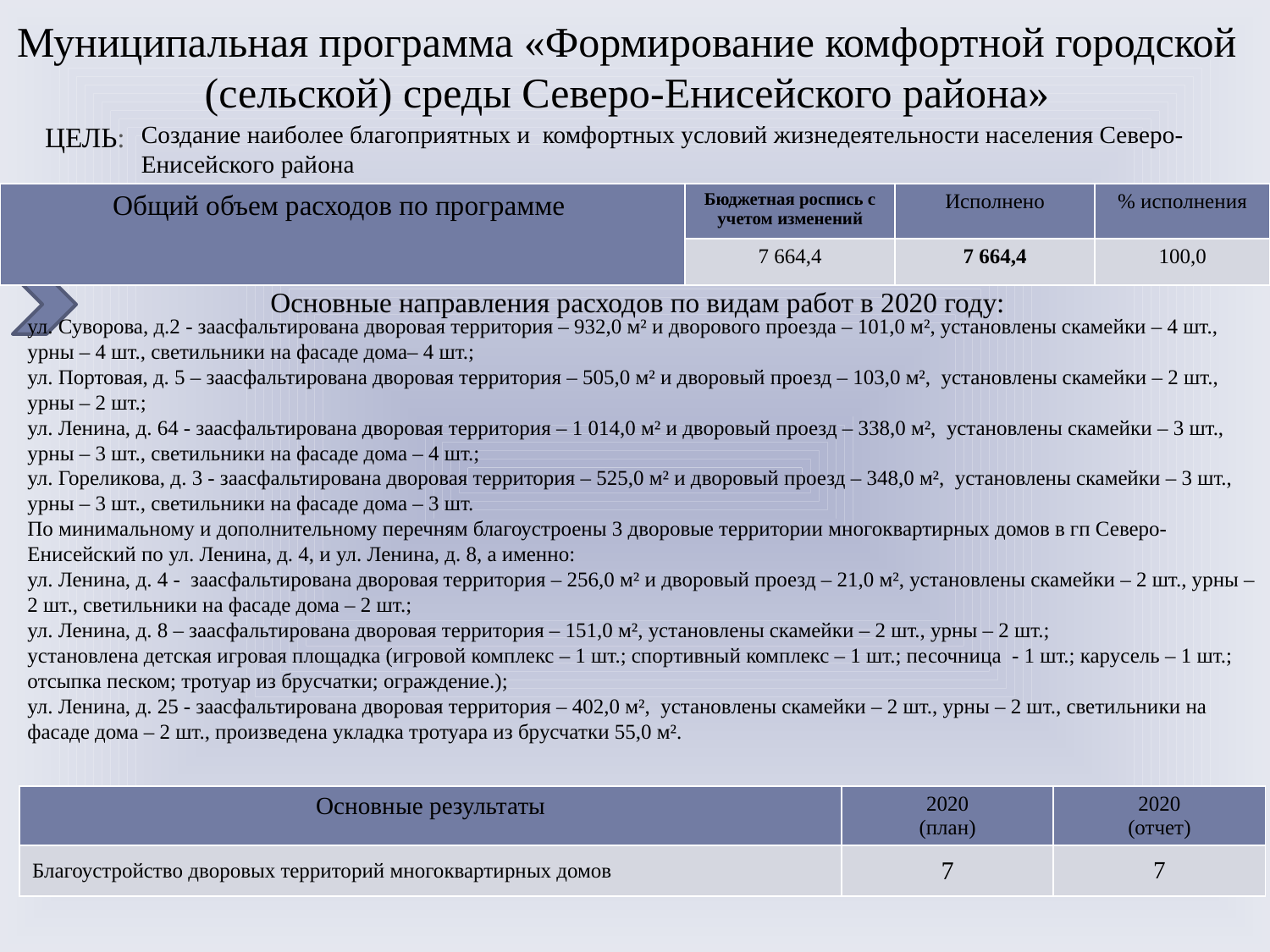

# Муниципальная программа «Формирование комфортной городской (сельской) среды Северо-Енисейского района»

ЦЕЛЬ:
Создание наиболее благоприятных и  комфортных условий жизнедеятельности населения Северо-Енисейского района
| Общий объем расходов по программе | Бюджетная роспись с учетом изменений | Исполнено | % исполнения |
| --- | --- | --- | --- |
|  | 7 664,4 | 7 664,4 | 100,0 |

Основные направления расходов по видам работ в 2020 году:
ул. Суворова, д.2 - заасфальтирована дворовая территория – 932,0 м² и дворового проезда – 101,0 м², установлены скамейки – 4 шт., урны – 4 шт., светильники на фасаде дома– 4 шт.;
ул. Портовая, д. 5 – заасфальтирована дворовая территория – 505,0 м² и дворовый проезд – 103,0 м²,  установлены скамейки – 2 шт., урны – 2 шт.;
ул. Ленина, д. 64 - заасфальтирована дворовая территория – 1 014,0 м² и дворовый проезд – 338,0 м²,  установлены скамейки – 3 шт., урны – 3 шт., светильники на фасаде дома – 4 шт.;
ул. Гореликова, д. 3 - заасфальтирована дворовая территория – 525,0 м² и дворовый проезд – 348,0 м²,  установлены скамейки – 3 шт., урны – 3 шт., светильники на фасаде дома – 3 шт.
По минимальному и дополнительному перечням благоустроены 3 дворовые территории многоквартирных домов в гп Северо-Енисейский по ул. Ленина, д. 4, и ул. Ленина, д. 8, а именно:
ул. Ленина, д. 4 -  заасфальтирована дворовая территория – 256,0 м² и дворовый проезд – 21,0 м², установлены скамейки – 2 шт., урны – 2 шт., светильники на фасаде дома – 2 шт.;
ул. Ленина, д. 8 – заасфальтирована дворовая территория – 151,0 м², установлены скамейки – 2 шт., урны – 2 шт.;
установлена детская игровая площадка (игровой комплекс – 1 шт.; спортивный комплекс – 1 шт.; песочница  - 1 шт.; карусель – 1 шт.; отсыпка песком; тротуар из брусчатки; ограждение.);
ул. Ленина, д. 25 - заасфальтирована дворовая территория – 402,0 м²,  установлены скамейки – 2 шт., урны – 2 шт., светильники на фасаде дома – 2 шт., произведена укладка тротуара из брусчатки 55,0 м².

| Основные результаты | 2020 (план) | 2020 (отчет) |
| --- | --- | --- |
| Благоустройство дворовых территорий многоквартирных домов | 7 | 7 |